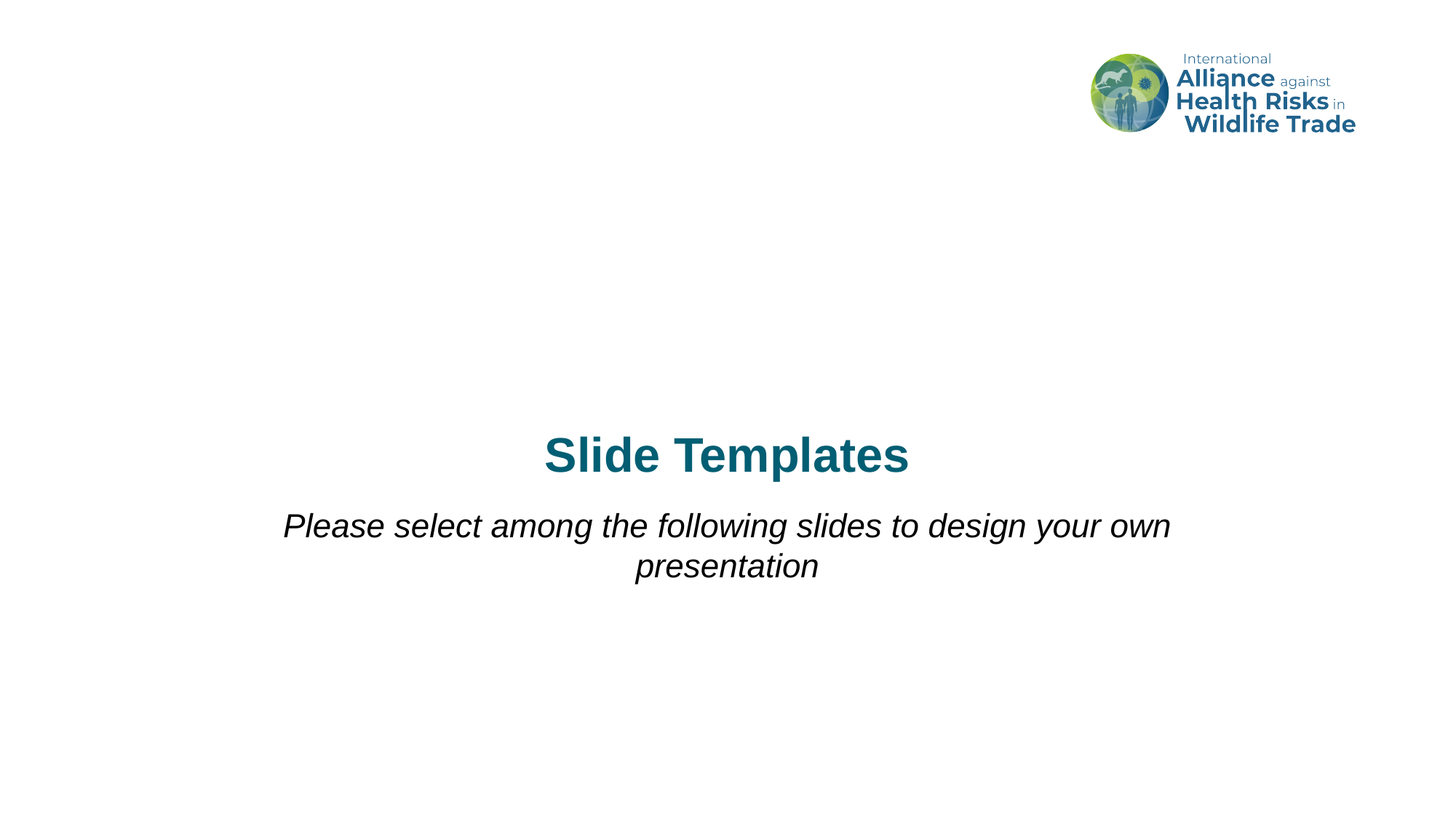

# Slide Templates
Please select among the following slides to design your own presentation